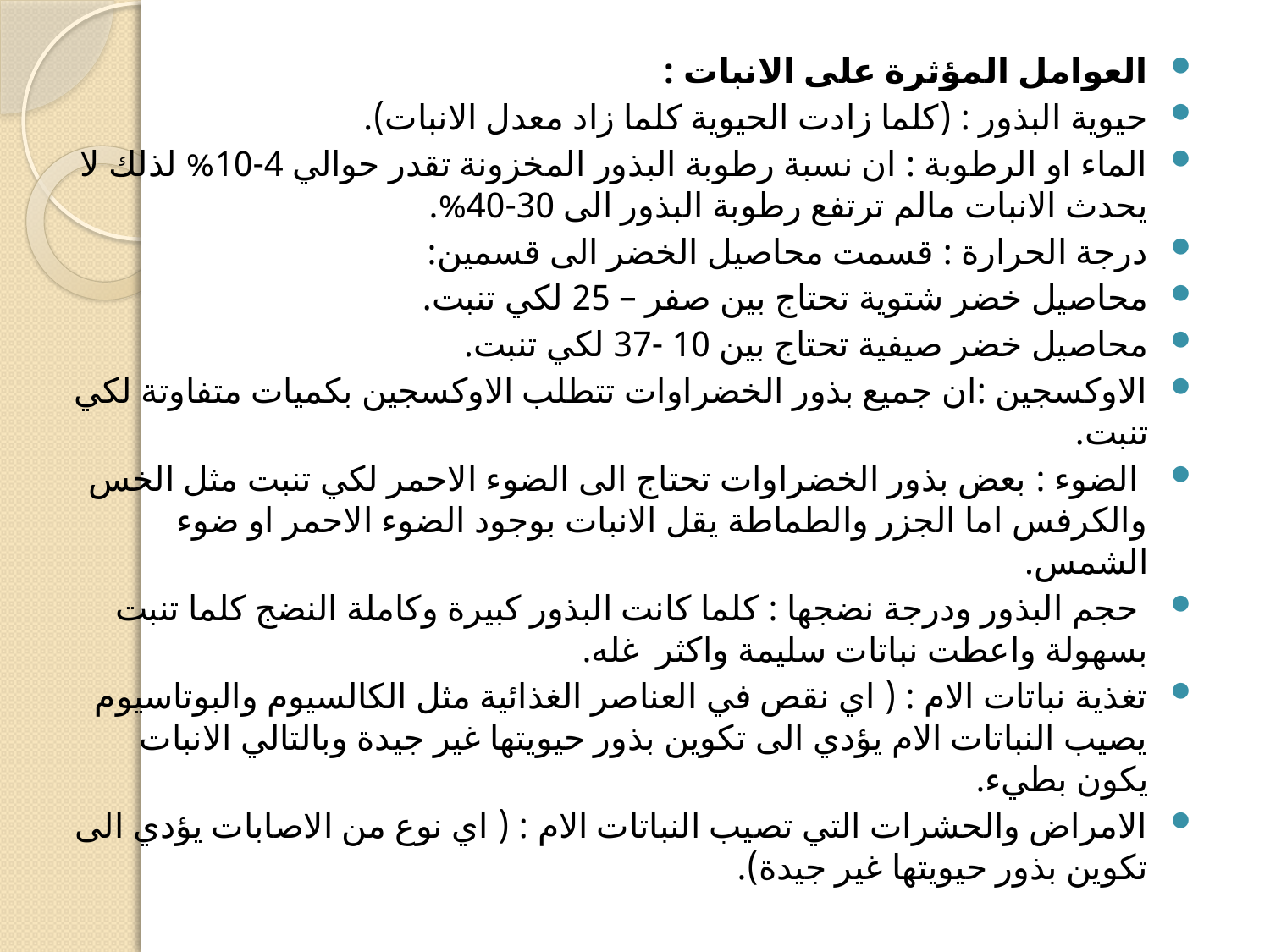

#
العوامل المؤثرة على الانبات :
حيوية البذور : (كلما زادت الحيوية كلما زاد معدل الانبات).
الماء او الرطوبة : ان نسبة رطوبة البذور المخزونة تقدر حوالي 4-10% لذلك لا يحدث الانبات مالم ترتفع رطوبة البذور الى 30-40%.
درجة الحرارة : قسمت محاصيل الخضر الى قسمين:
محاصيل خضر شتوية تحتاج بين صفر – 25 لكي تنبت.
محاصيل خضر صيفية تحتاج بين 10 -37 لكي تنبت.
الاوكسجين :ان جميع بذور الخضراوات تتطلب الاوكسجين بكميات متفاوتة لكي تنبت.
 الضوء : بعض بذور الخضراوات تحتاج الى الضوء الاحمر لكي تنبت مثل الخس والكرفس اما الجزر والطماطة يقل الانبات بوجود الضوء الاحمر او ضوء الشمس.
 حجم البذور ودرجة نضجها : كلما كانت البذور كبيرة وكاملة النضج كلما تنبت بسهولة واعطت نباتات سليمة واكثر  غله.
تغذية نباتات الام : ( اي نقص في العناصر الغذائية مثل الكالسيوم والبوتاسيوم يصيب النباتات الام يؤدي الى تكوين بذور حيويتها غير جيدة وبالتالي الانبات يكون بطيء.
الامراض والحشرات التي تصيب النباتات الام : ( اي نوع من الاصابات يؤدي الى تكوين بذور حيويتها غير جيدة).